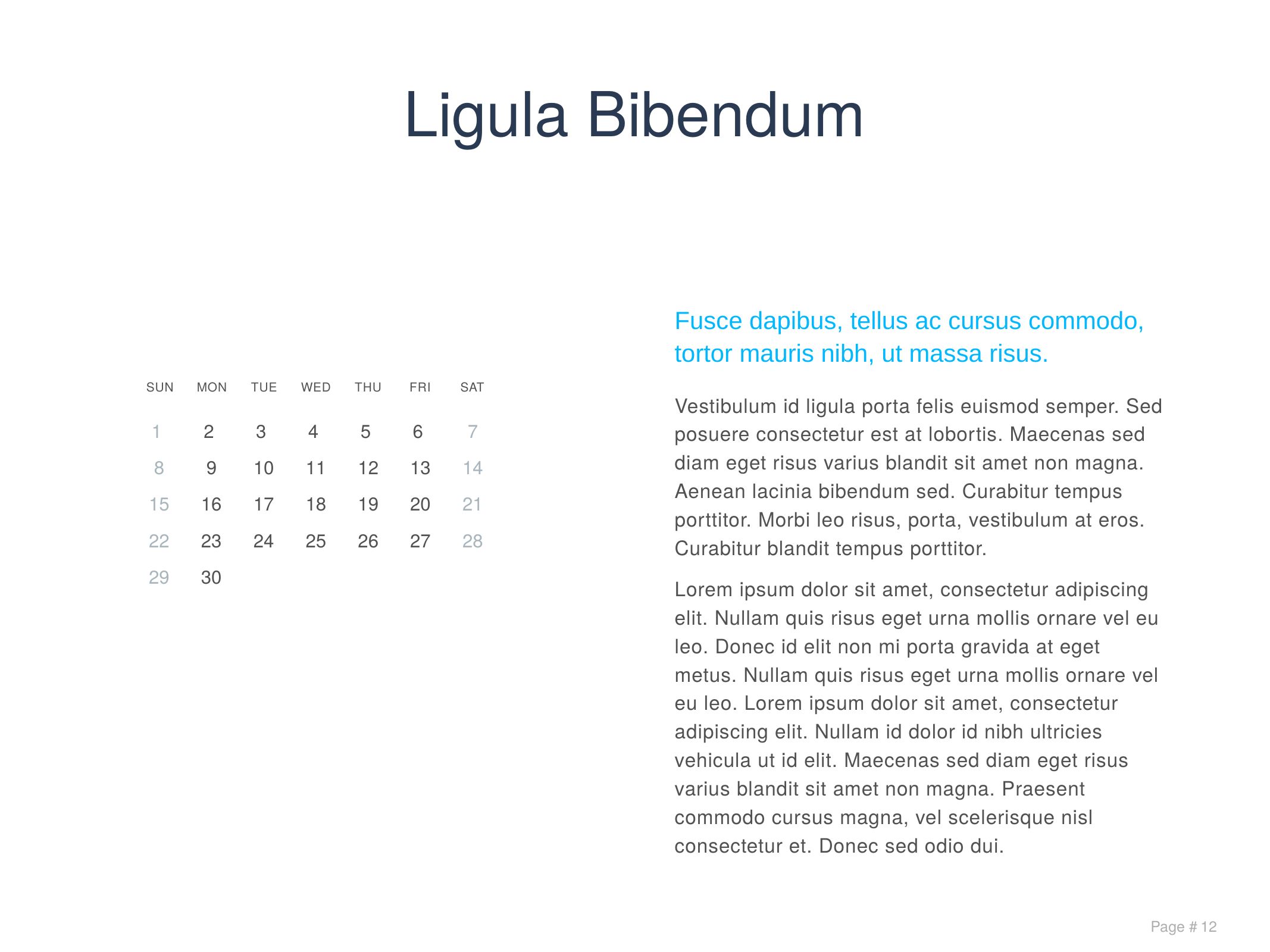

# Ligula Bibendum

Fusce dapibus, tellus ac cursus commodo, tortor mauris nibh, ut massa risus.

Sun
mon
tue
wed
thu
fri
sat
Vestibulum id ligula porta felis euismod semper. Sed posuere consectetur est at lobortis. Maecenas sed diam eget risus varius blandit sit amet non magna. Aenean lacinia bibendum sed. Curabitur tempus porttitor. Morbi leo risus, porta, vestibulum at eros. Curabitur blandit tempus porttitor.
Lorem ipsum dolor sit amet, consectetur adipiscing elit. Nullam quis risus eget urna mollis ornare vel eu leo. Donec id elit non mi porta gravida at eget metus. Nullam quis risus eget urna mollis ornare vel eu leo. Lorem ipsum dolor sit amet, consectetur adipiscing elit. Nullam id dolor id nibh ultricies vehicula ut id elit. Maecenas sed diam eget risus varius blandit sit amet non magna. Praesent commodo cursus magna, vel scelerisque nisl consectetur et. Donec sed odio dui.

1
2
3
4
5
6
7

8
9
10
11
12
13
14

15
16
17
18
19
20
21

22
23
24
25
26
27
28
29
30

Page #
12